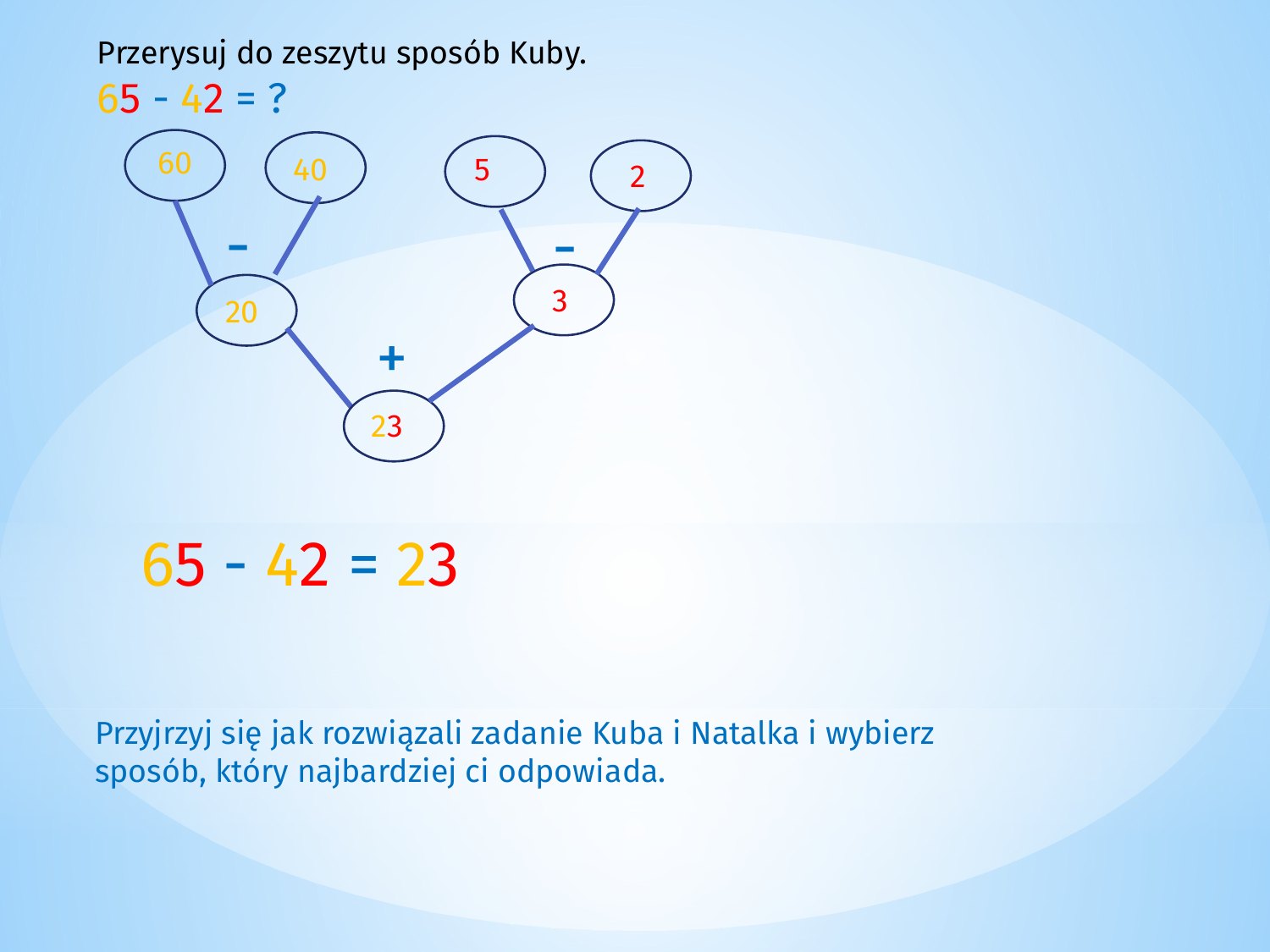

Przerysuj do zeszytu sposób Kuby.
65 - 42 = ?

60

40
5
 2
-
-

 3

20
+

23
65 - 42 = 23
Przyjrzyj się jak rozwiązali zadanie Kuba i Natalka i wybierz sposób, który najbardziej ci odpowiada.